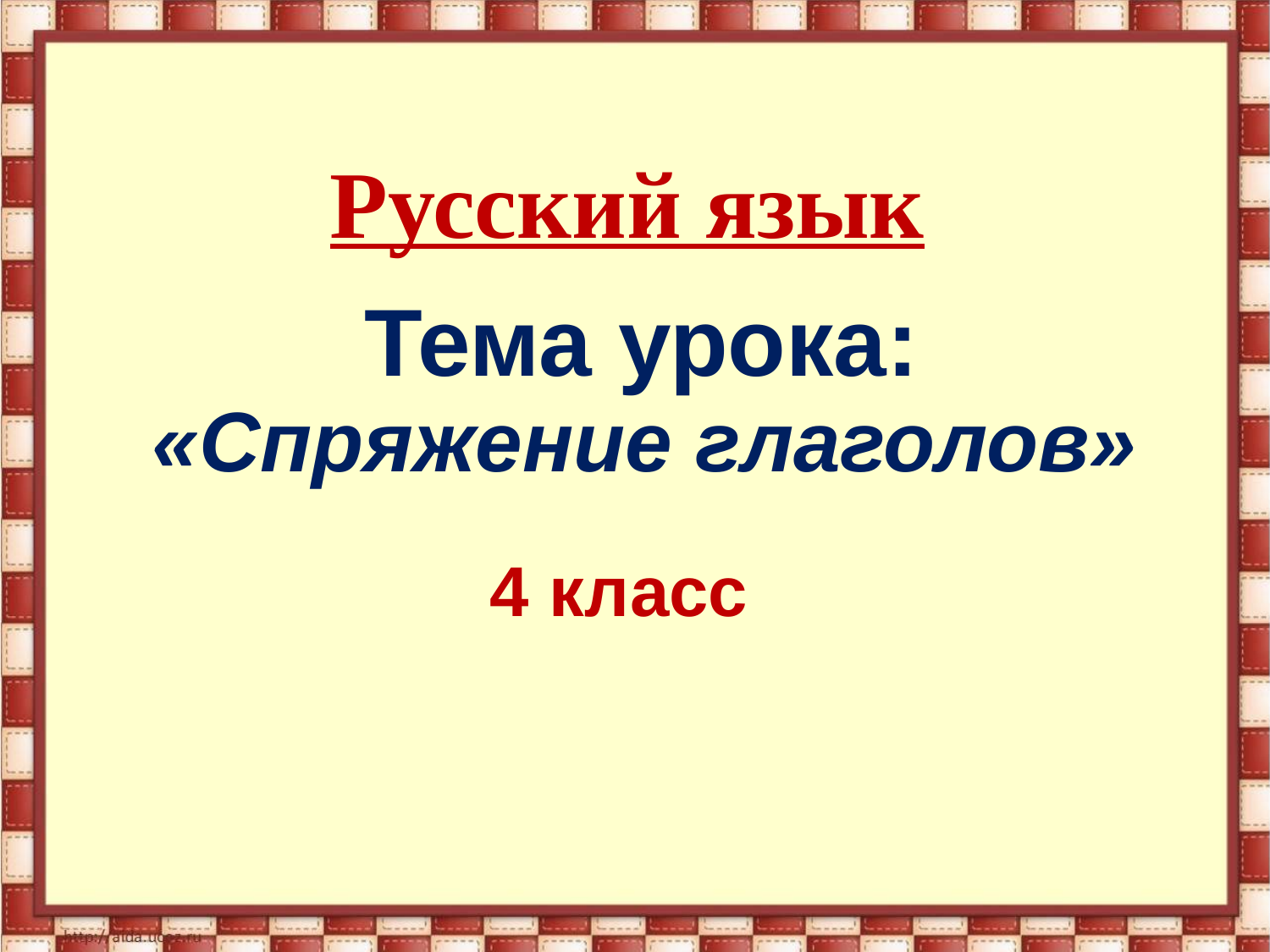

Русский язык
Тема урока:
«Спряжение глаголов»
4 класс